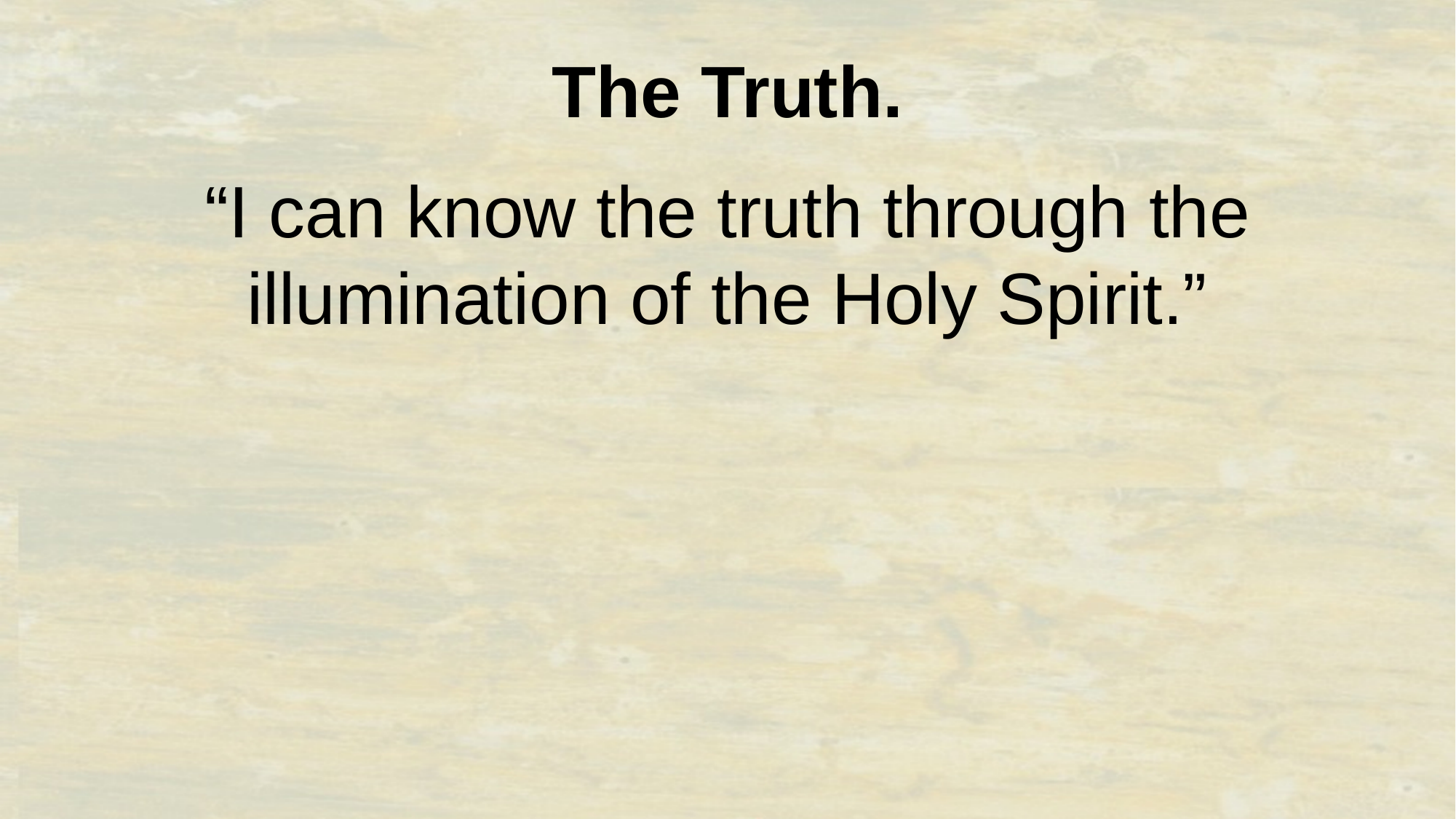

The Truth.

“I can know the truth through the illumination of the Holy Spirit.”